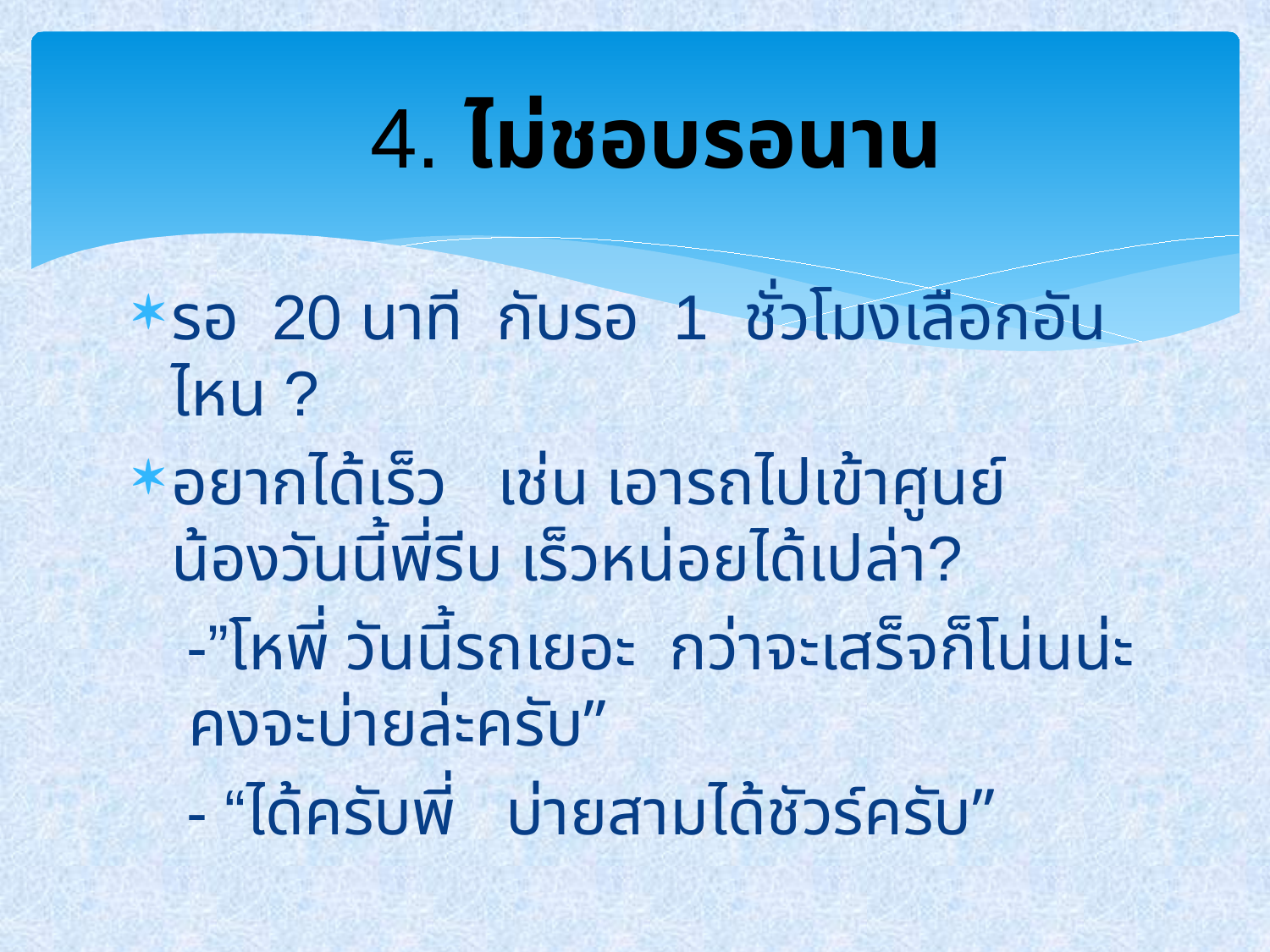

# 4. ไม่ชอบรอนาน

รอ  20 นาที  กับรอ  1  ชั่วโมงเลือกอันไหน ?
อยากได้เร็ว   เช่น เอารถไปเข้าศูนย์  น้องวันนี้พี่รีบ เร็วหน่อยได้เปล่า?
   -”โหพี่ วันนี้รถเยอะ  กว่าจะเสร็จก็โน่นน่ะ  คงจะบ่ายล่ะครับ”
   - “ได้ครับพี่   บ่ายสามได้ชัวร์ครับ”